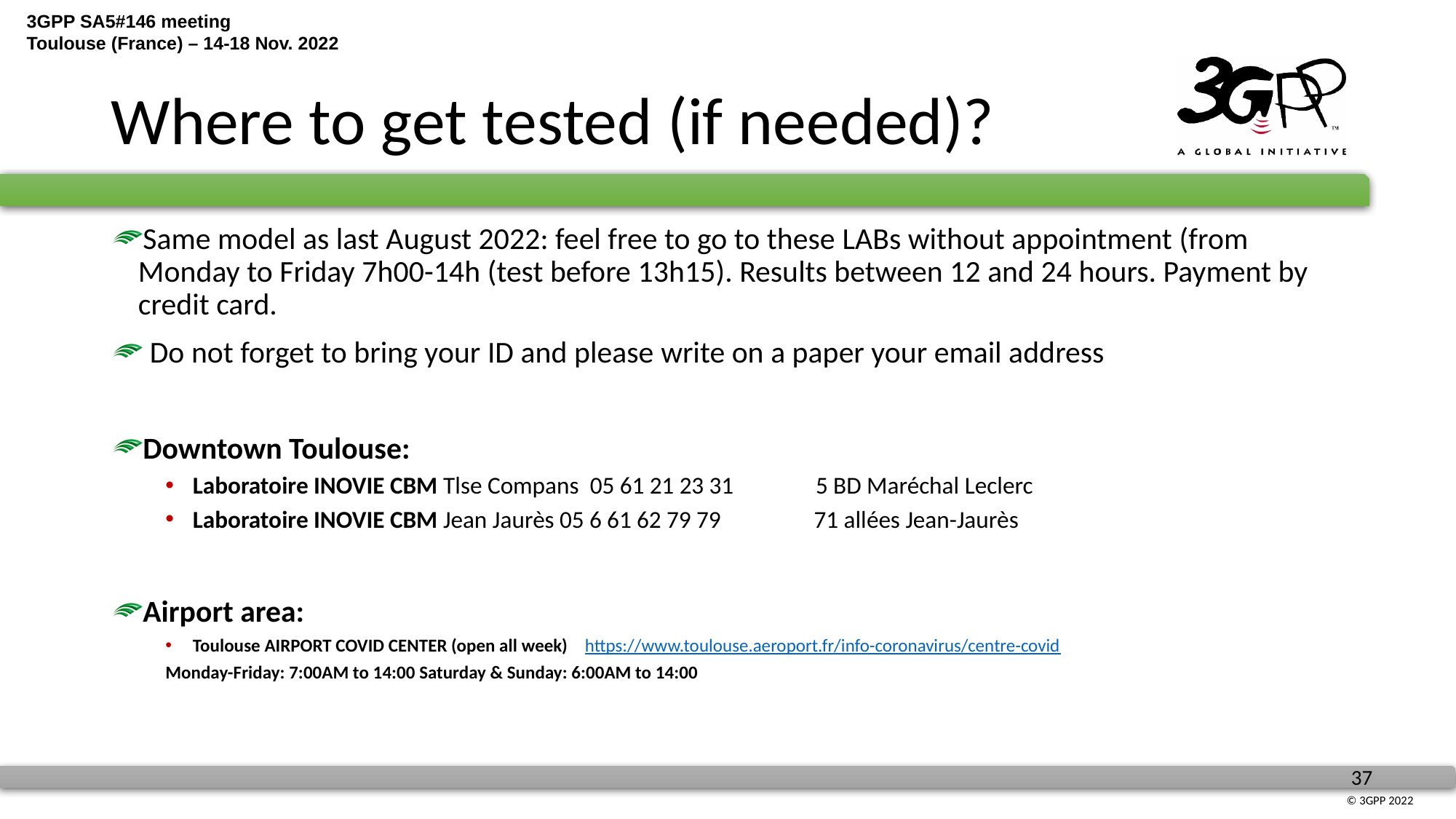

# Where to get tested (if needed)?
Same model as last August 2022: feel free to go to these LABs without appointment (from Monday to Friday 7h00-14h (test before 13h15). Results between 12 and 24 hours. Payment by credit card.
 Do not forget to bring your ID and please write on a paper your email address

Downtown Toulouse:
Laboratoire INOVIE CBM Tlse Compans  05 61 21 23 31               5 BD Maréchal Leclerc
Laboratoire INOVIE CBM Jean Jaurès 05 6 61 62 79 79                 71 allées Jean-Jaurès

Airport area:
Toulouse AIRPORT COVID CENTER (open all week)    https://www.toulouse.aeroport.fr/info-coronavirus/centre-covid
Monday-Friday: 7:00AM to 14:00 Saturday & Sunday: 6:00AM to 14:00